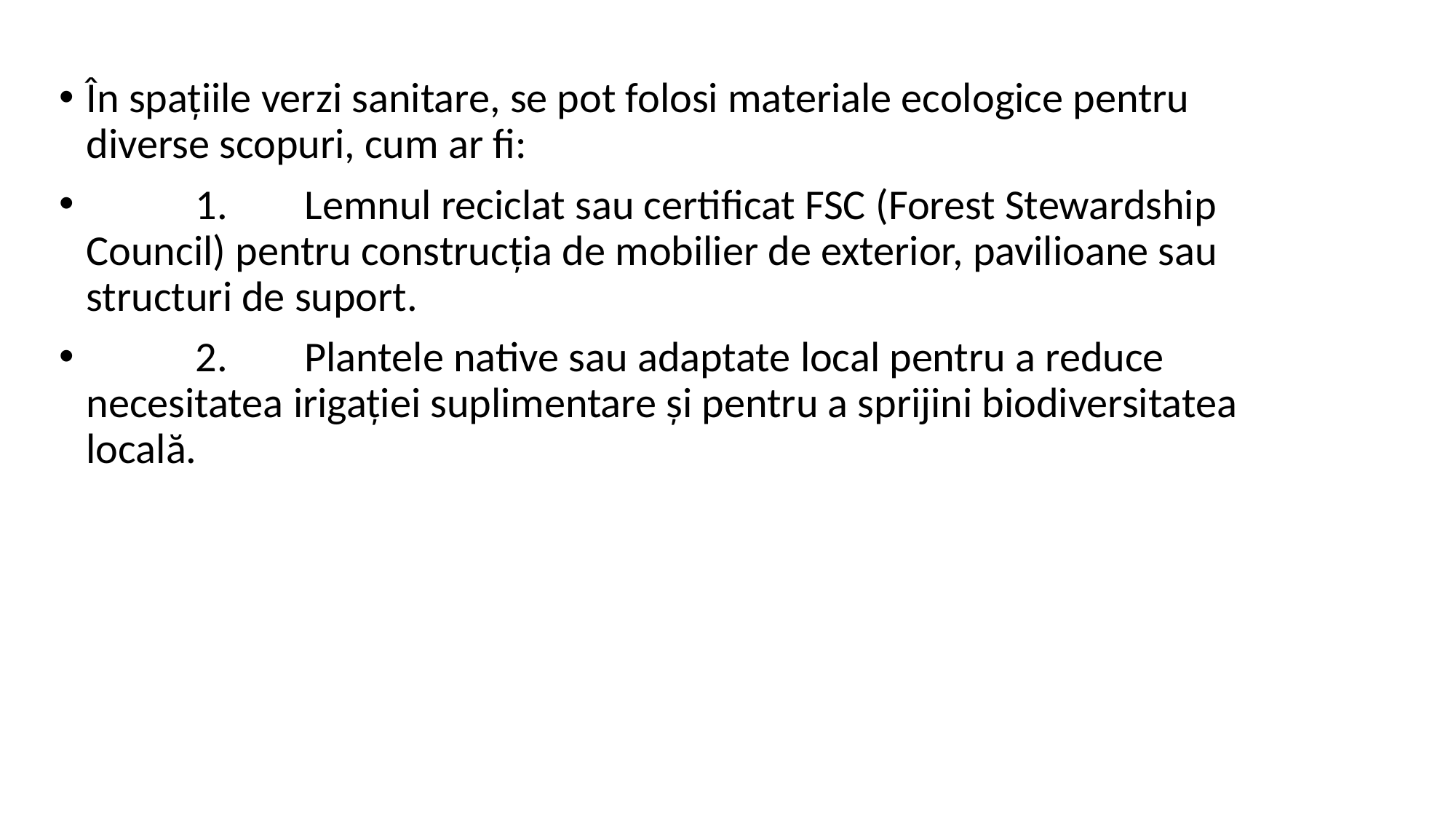

În spațiile verzi sanitare, se pot folosi materiale ecologice pentru diverse scopuri, cum ar fi:
	1.	Lemnul reciclat sau certificat FSC (Forest Stewardship Council) pentru construcția de mobilier de exterior, pavilioane sau structuri de suport.
	2.	Plantele native sau adaptate local pentru a reduce necesitatea irigației suplimentare și pentru a sprijini biodiversitatea locală.